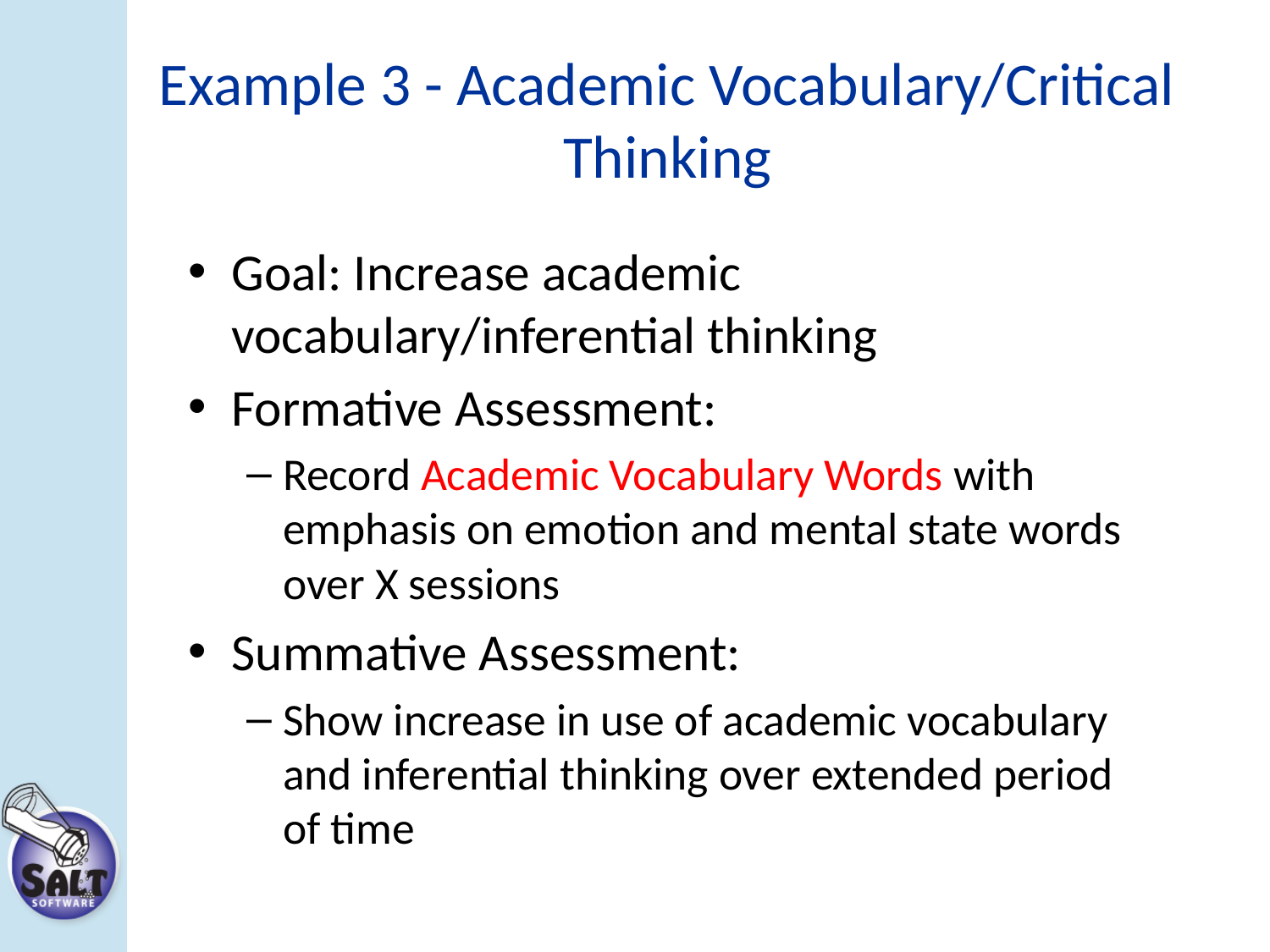

# Example 3 - Academic Vocabulary/Critical Thinking
Goal: Increase academic vocabulary/inferential thinking
Formative Assessment:
Record Academic Vocabulary Words with emphasis on emotion and mental state words over X sessions
Summative Assessment:
Show increase in use of academic vocabulary and inferential thinking over extended period of time